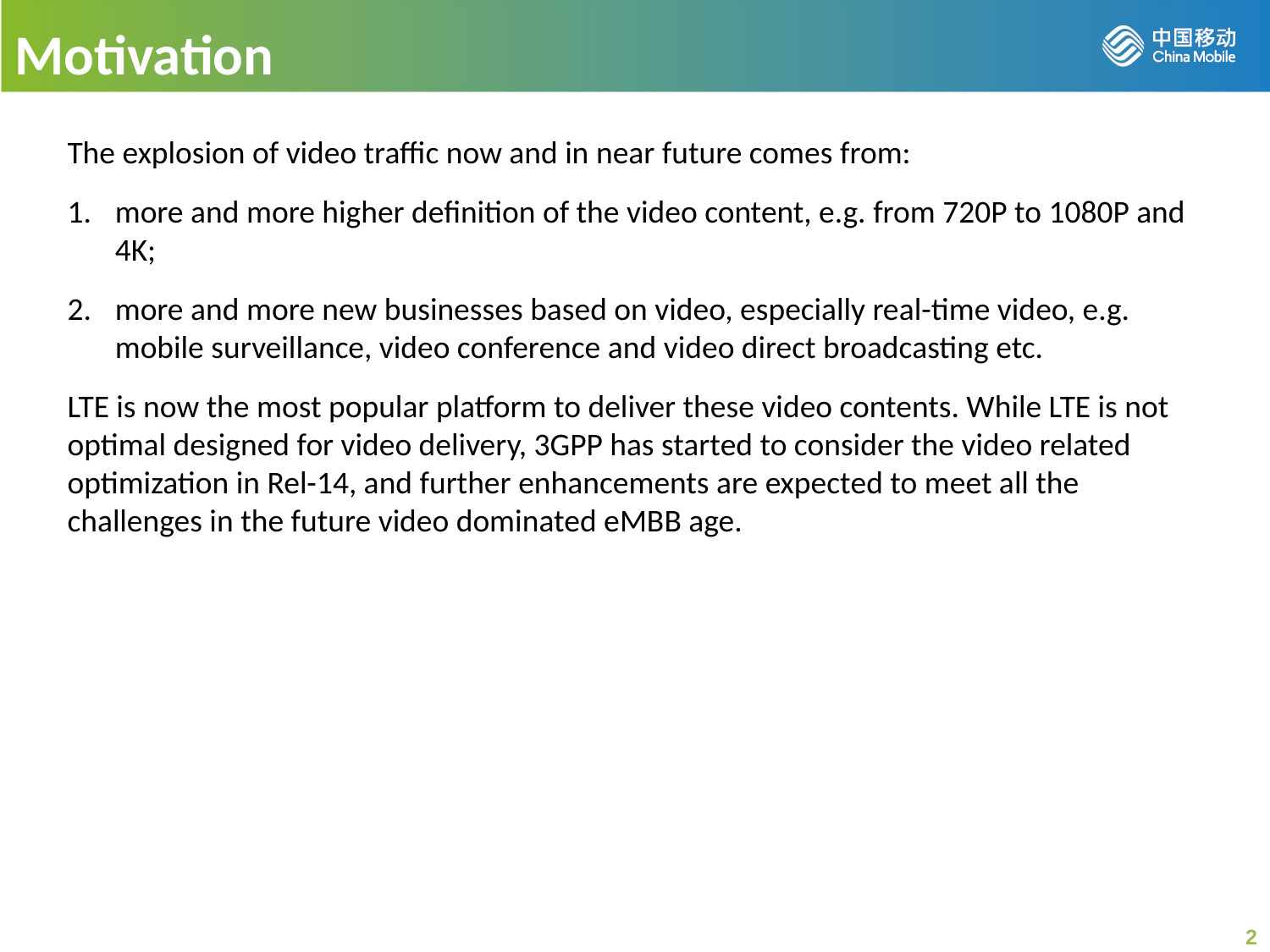

Motivation
The explosion of video traffic now and in near future comes from:
more and more higher definition of the video content, e.g. from 720P to 1080P and 4K;
more and more new businesses based on video, especially real-time video, e.g. mobile surveillance, video conference and video direct broadcasting etc.
LTE is now the most popular platform to deliver these video contents. While LTE is not optimal designed for video delivery, 3GPP has started to consider the video related optimization in Rel-14, and further enhancements are expected to meet all the challenges in the future video dominated eMBB age.